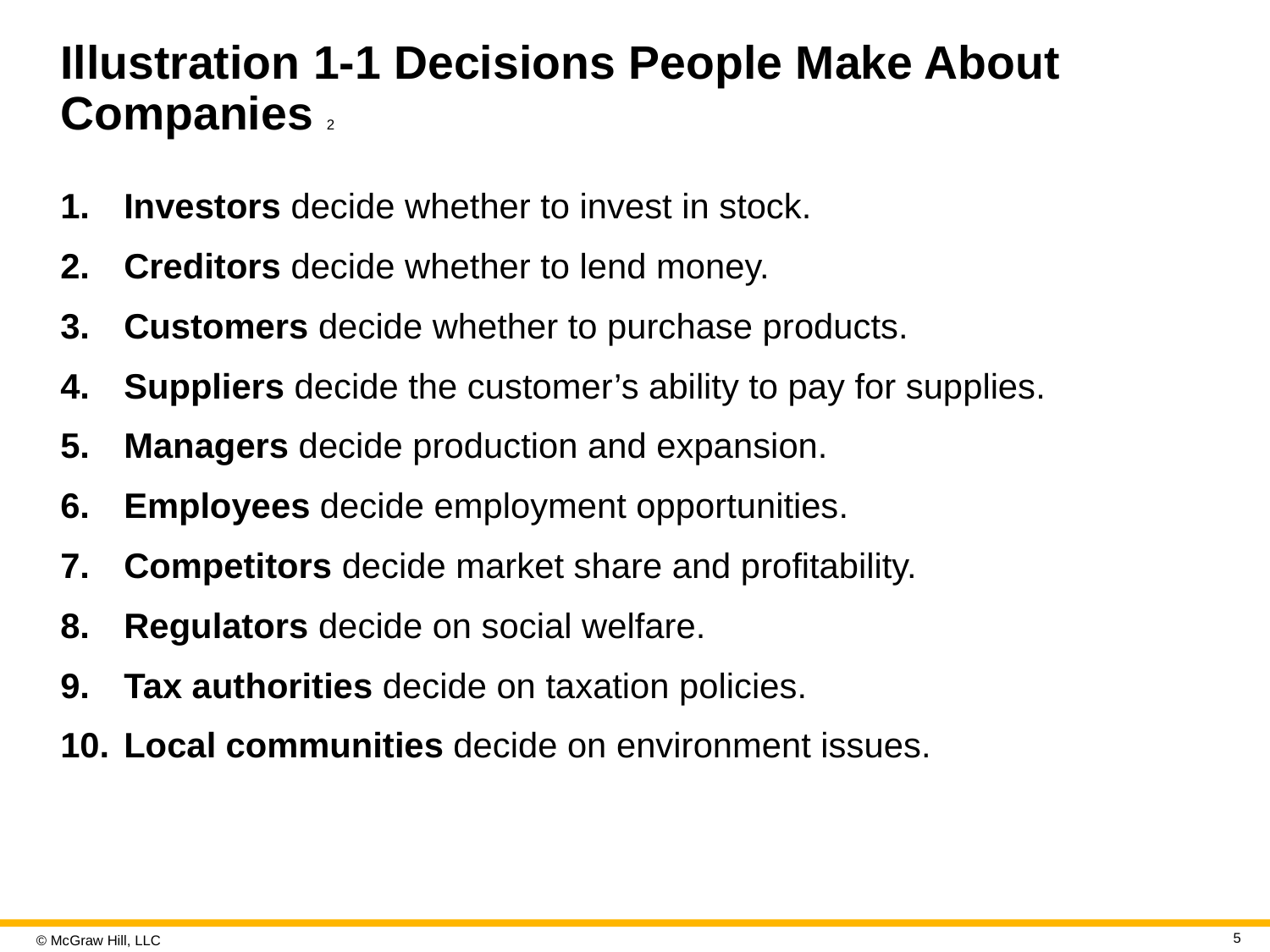

# Illustration 1-1 Decisions People Make About Companies 2
Investors decide whether to invest in stock.
Creditors decide whether to lend money.
Customers decide whether to purchase products.
Suppliers decide the customer’s ability to pay for supplies.
Managers decide production and expansion.
Employees decide employment opportunities.
Competitors decide market share and profitability.
Regulators decide on social welfare.
Tax authorities decide on taxation policies.
Local communities decide on environment issues.
5